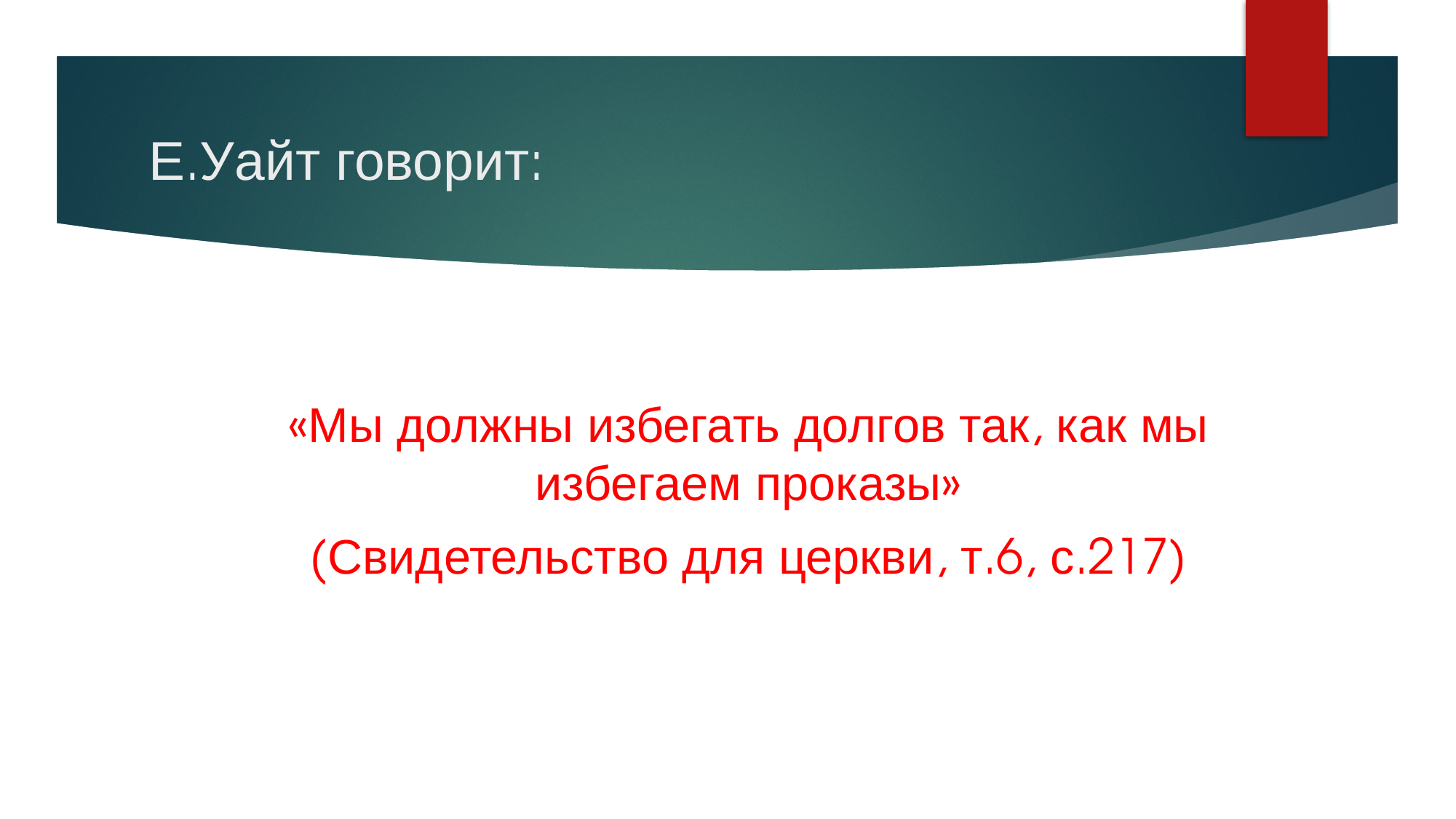

# Е.Уайт говорит:
«Мы должны избегать долгов так, как мы избегаем проказы»
(Свидетельство для церкви, т.6, с.217)